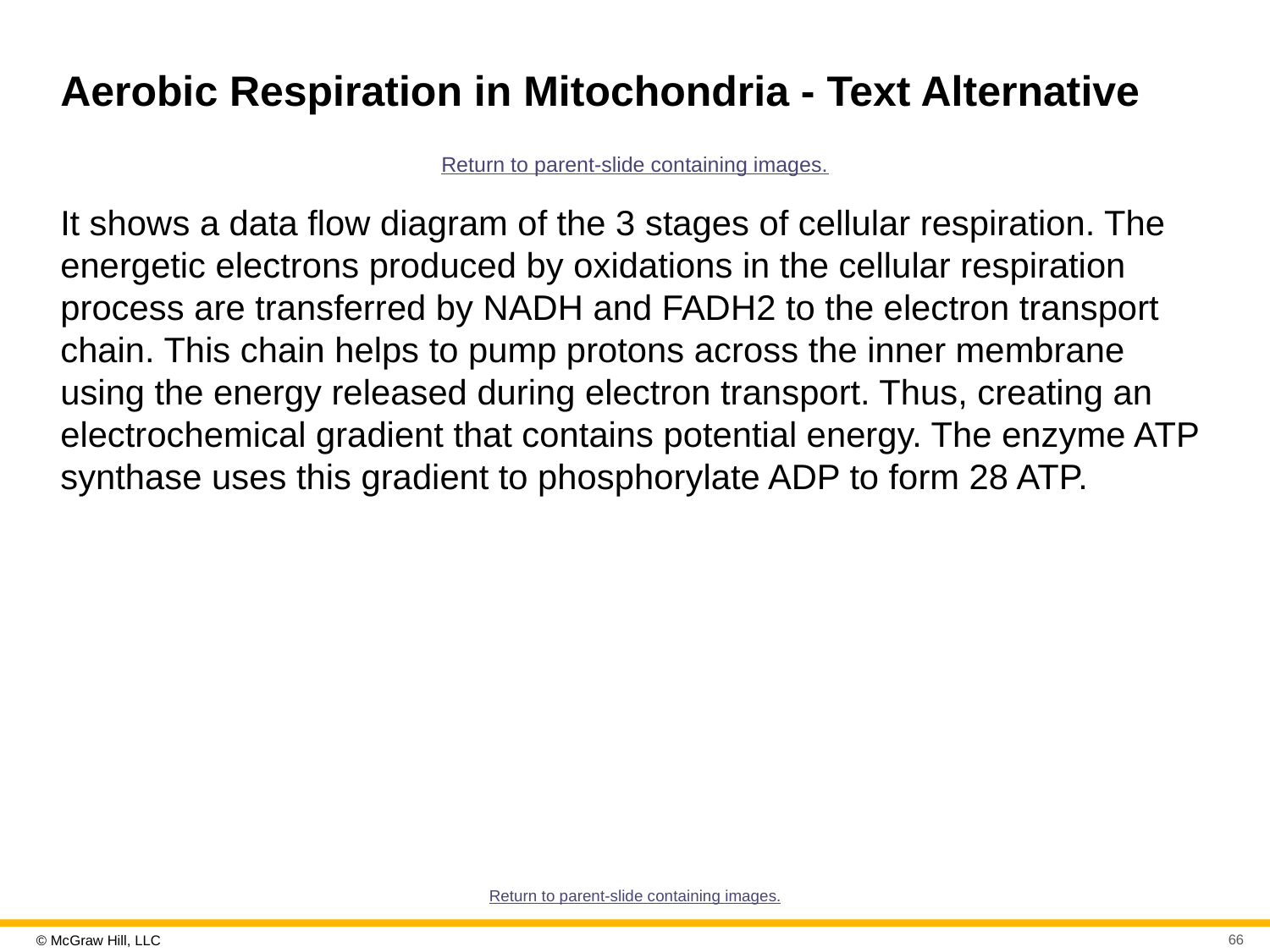

# Aerobic Respiration in Mitochondria - Text Alternative
Return to parent-slide containing images.
It shows a data flow diagram of the 3 stages of cellular respiration. The energetic electrons produced by oxidations in the cellular respiration process are transferred by NADH and FADH2 to the electron transport chain. This chain helps to pump protons across the inner membrane using the energy released during electron transport. Thus, creating an electrochemical gradient that contains potential energy. The enzyme ATP synthase uses this gradient to phosphorylate ADP to form 28 ATP.
Return to parent-slide containing images.
66